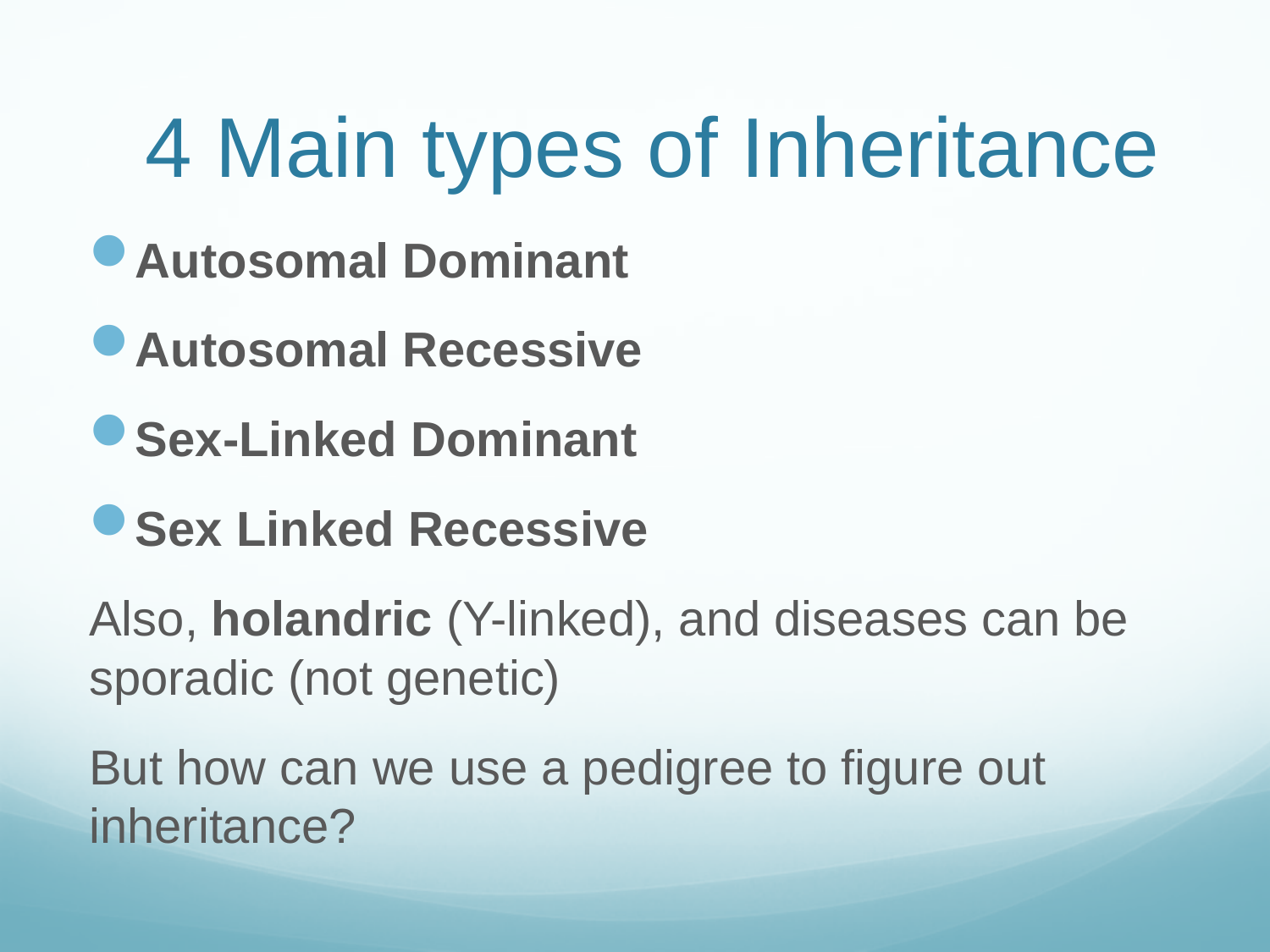

# 4 Main types of Inheritance
Autosomal Dominant
Autosomal Recessive
Sex-Linked Dominant
Sex Linked Recessive
Also, holandric (Y-linked), and diseases can be sporadic (not genetic)
But how can we use a pedigree to figure out inheritance?